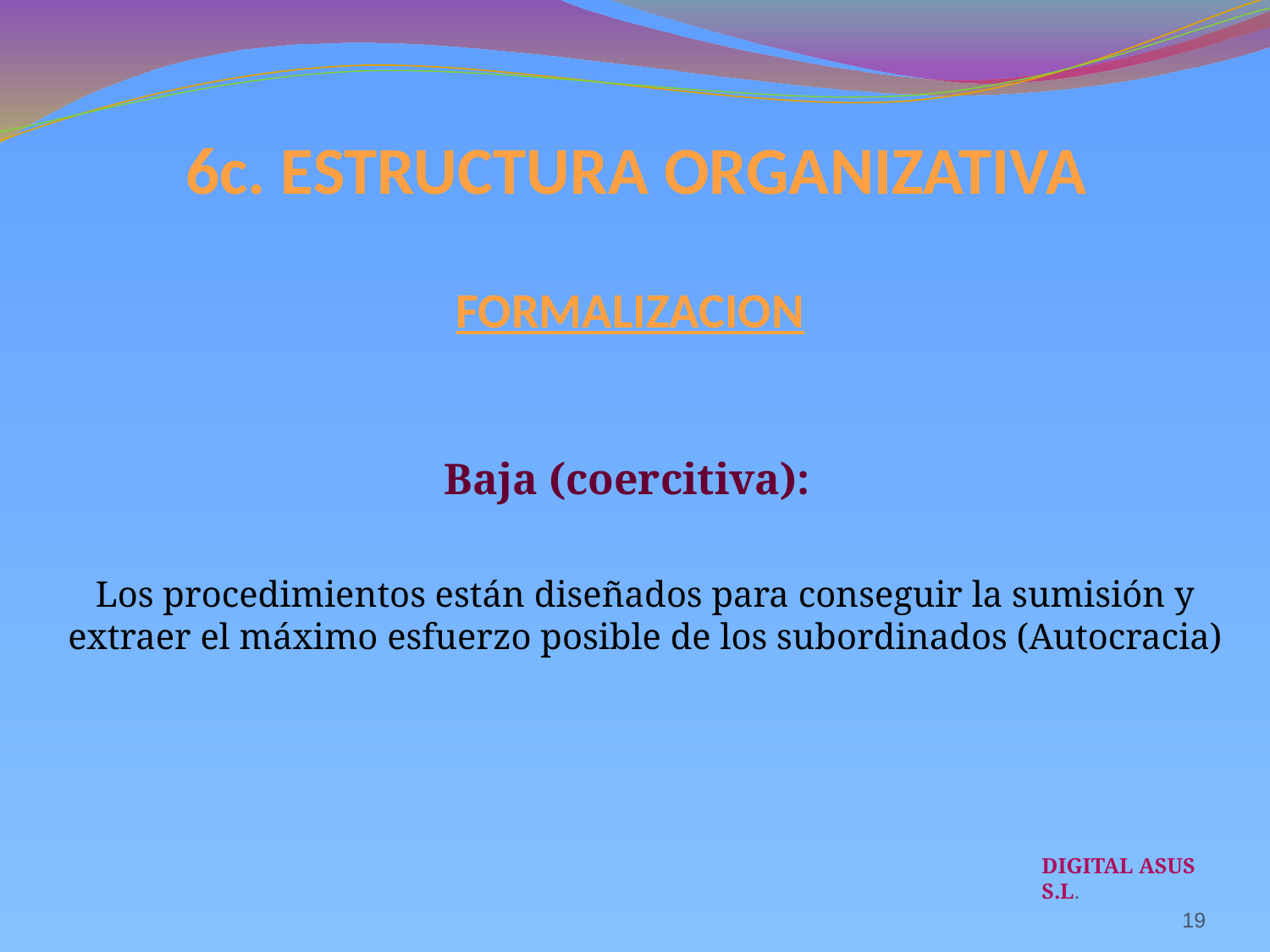

6c. ESTRUCTURA ORGANIZATIVA
FORMALIZACION
Baja (coercitiva):
Los procedimientos están diseñados para conseguir la sumisión y extraer el máximo esfuerzo posible de los subordinados (Autocracia)
DIGITAL ASUS S.L.
19